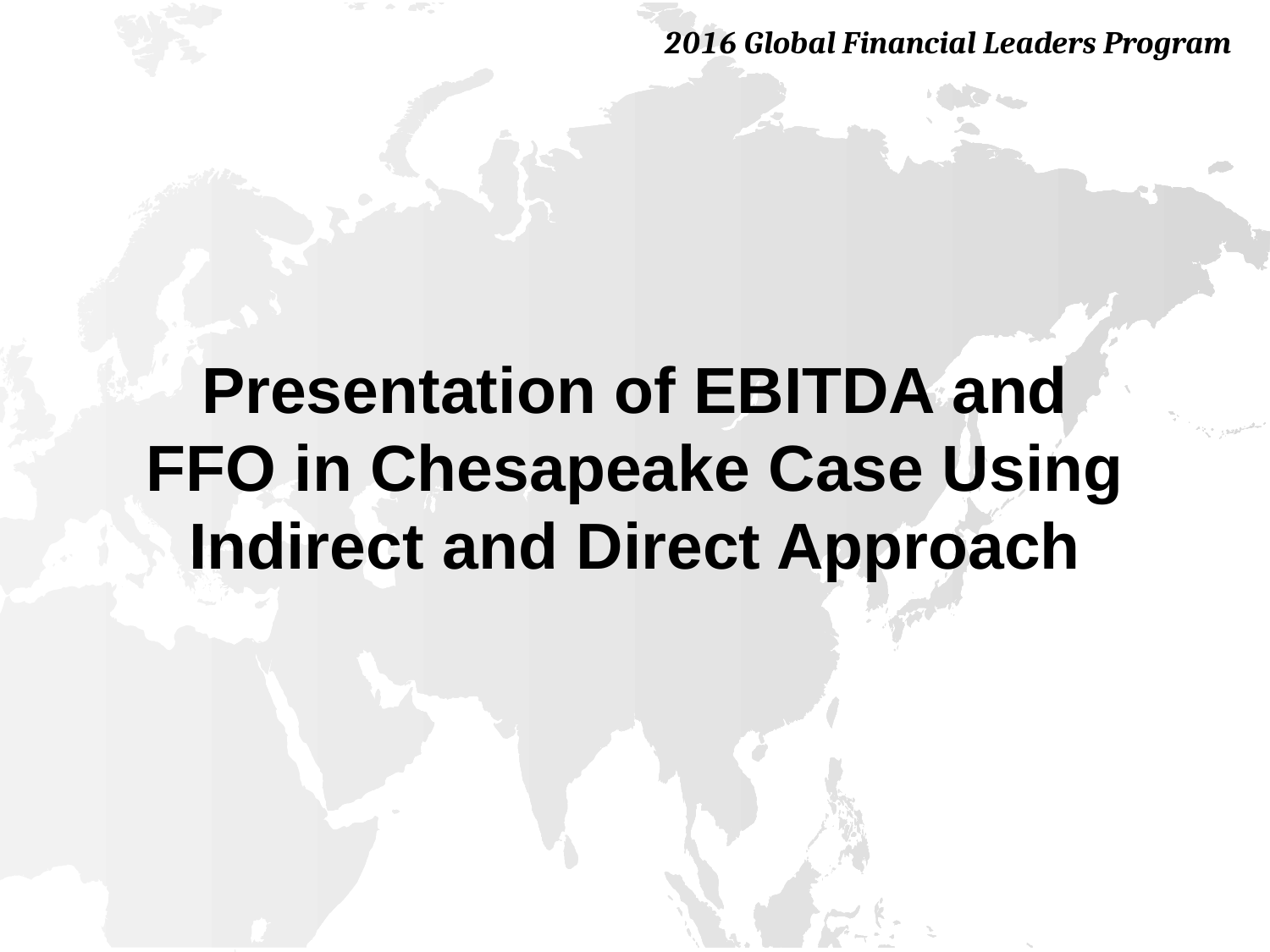

# Presentation of EBITDA and FFO in Chesapeake Case Using Indirect and Direct Approach